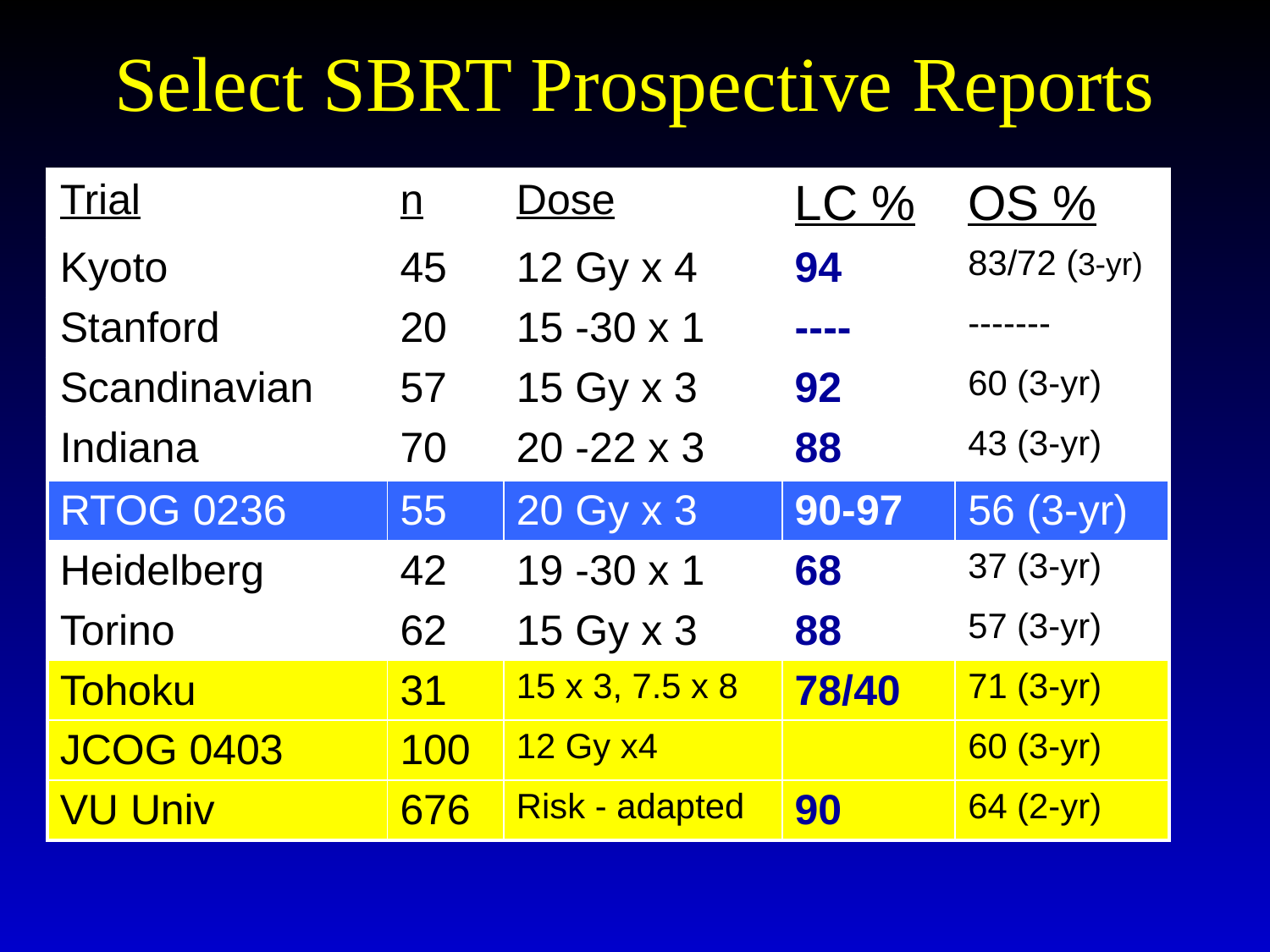

# Select SBRT Prospective Reports
| Trial | n | Dose | LC % | OS % |
| --- | --- | --- | --- | --- |
| Kyoto | 45 | 12 Gy x 4 | 94 | 83/72 (3-yr) |
| Stanford | 20 | 15 -30 x 1 | ---- | ------- |
| Scandinavian | 57 | 15 Gy x 3 | 92 | 60 (3-yr) |
| Indiana | 70 | 20 -22 x 3 | 88 | 43 (3-yr) |
| RTOG 0236 | 55 | 20 Gy x 3 | 90-97 | 56 (3-yr) |
| Heidelberg | 42 | 19 -30 x 1 | 68 | 37 (3-yr) |
| Torino | 62 | 15 Gy x 3 | 88 | 57 (3-yr) |
| Tohoku | 31 | 15 x 3, 7.5 x 8 | 78/40 | 71 (3-yr) |
| JCOG 0403 | 100 | 12 Gy x4 |  | 60 (3-yr) |
| VU Univ | 676 | Risk - adapted | 90 | 64 (2-yr) |